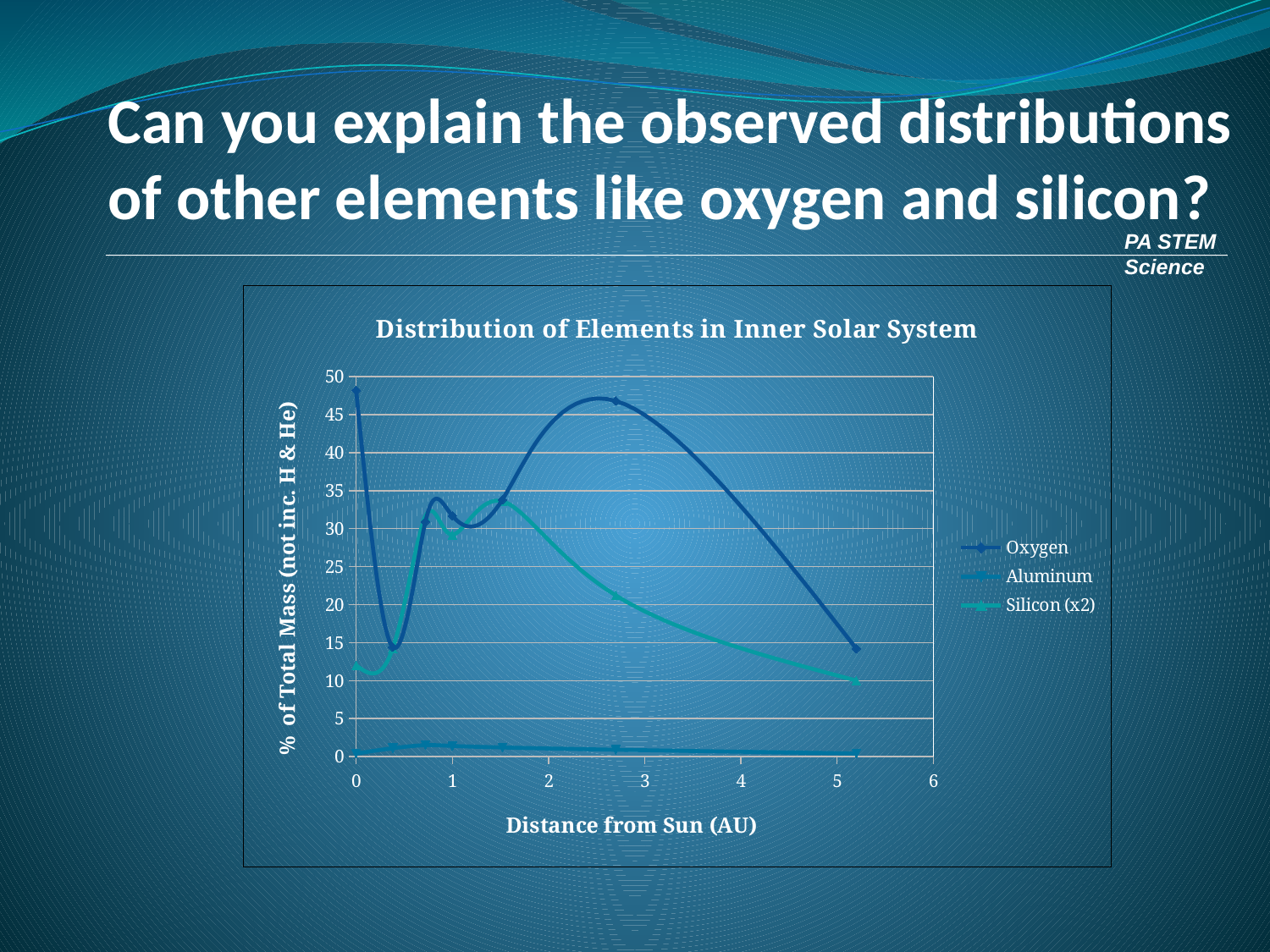

Can you explain the observed distributions of other elements like oxygen and silicon?
PA STEM
Science

### Chart: Distribution of Elements in Inner Solar System

| Category |  |  |  |
|---|---|---|---|